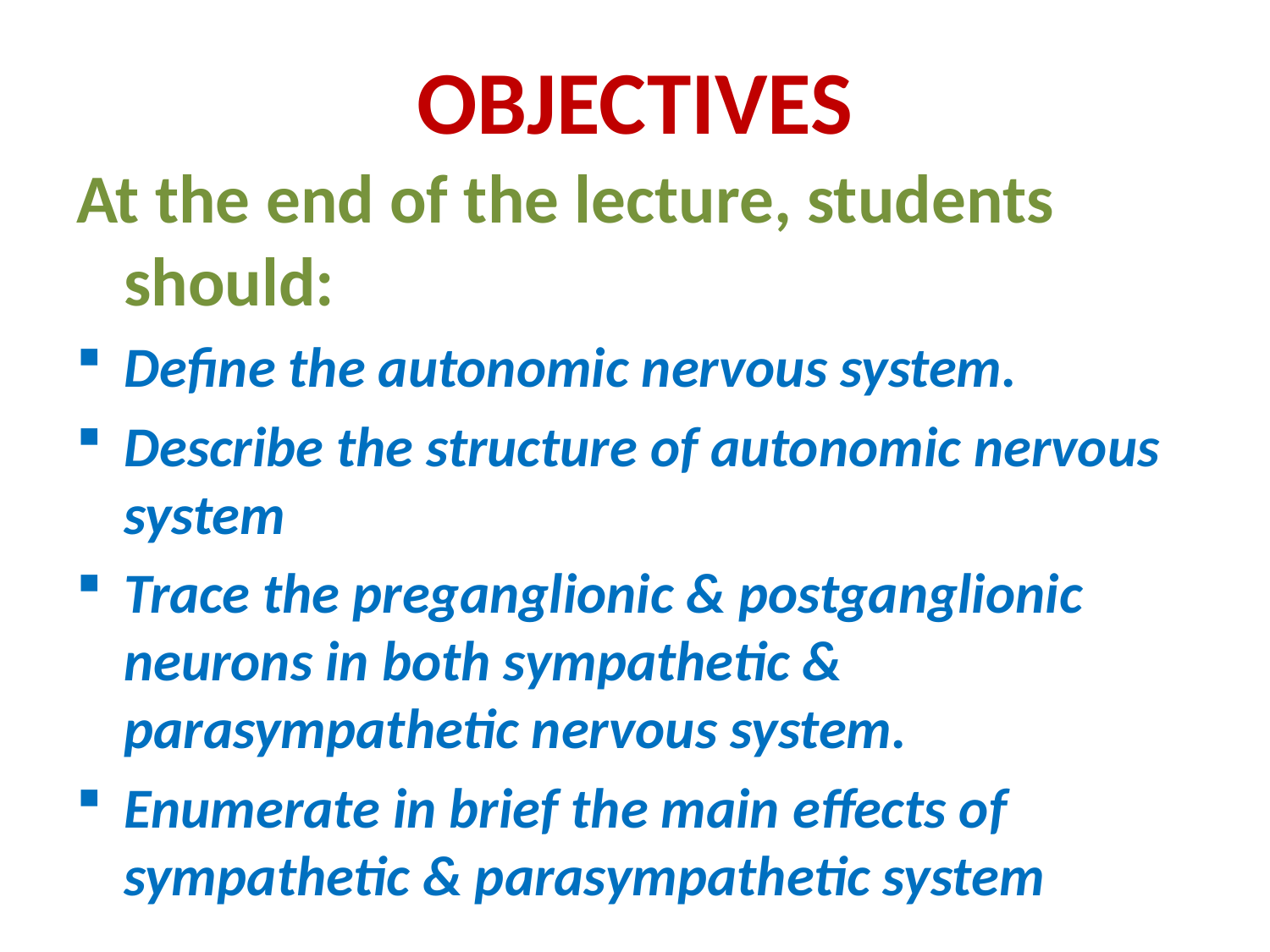

# OBJECTIVES
At the end of the lecture, students should:
Define the autonomic nervous system.
Describe the structure of autonomic nervous system
Trace the preganglionic & postganglionic neurons in both sympathetic & parasympathetic nervous system.
Enumerate in brief the main effects of sympathetic & parasympathetic system